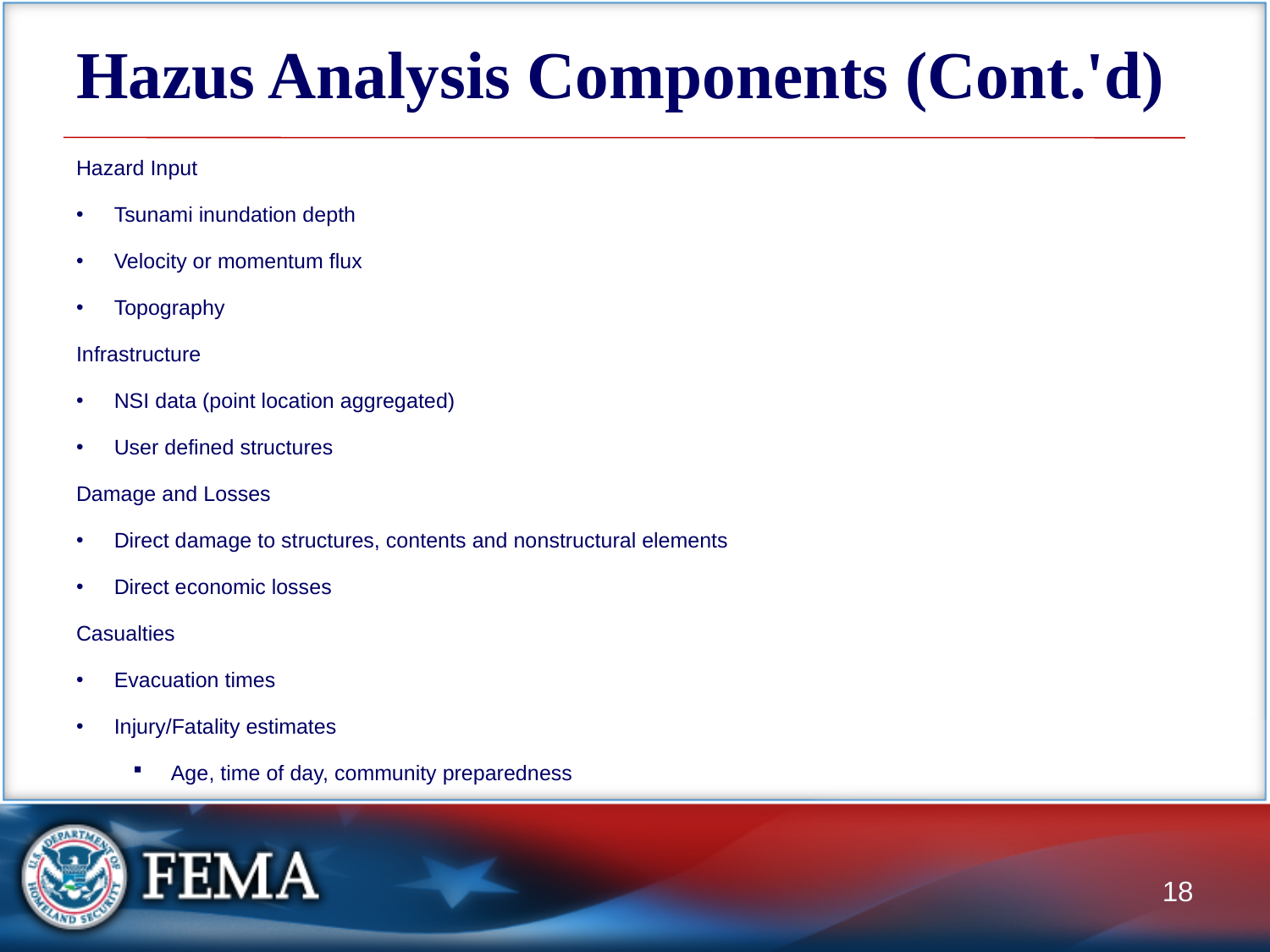

# Hazus Analysis Components (Cont.'d)
Hazard Input
Tsunami inundation depth
Velocity or momentum flux
Topography
Infrastructure
NSI data (point location aggregated)
User defined structures
Damage and Losses
Direct damage to structures, contents and nonstructural elements
Direct economic losses
Casualties
Evacuation times
Injury/Fatality estimates
Age, time of day, community preparedness
18